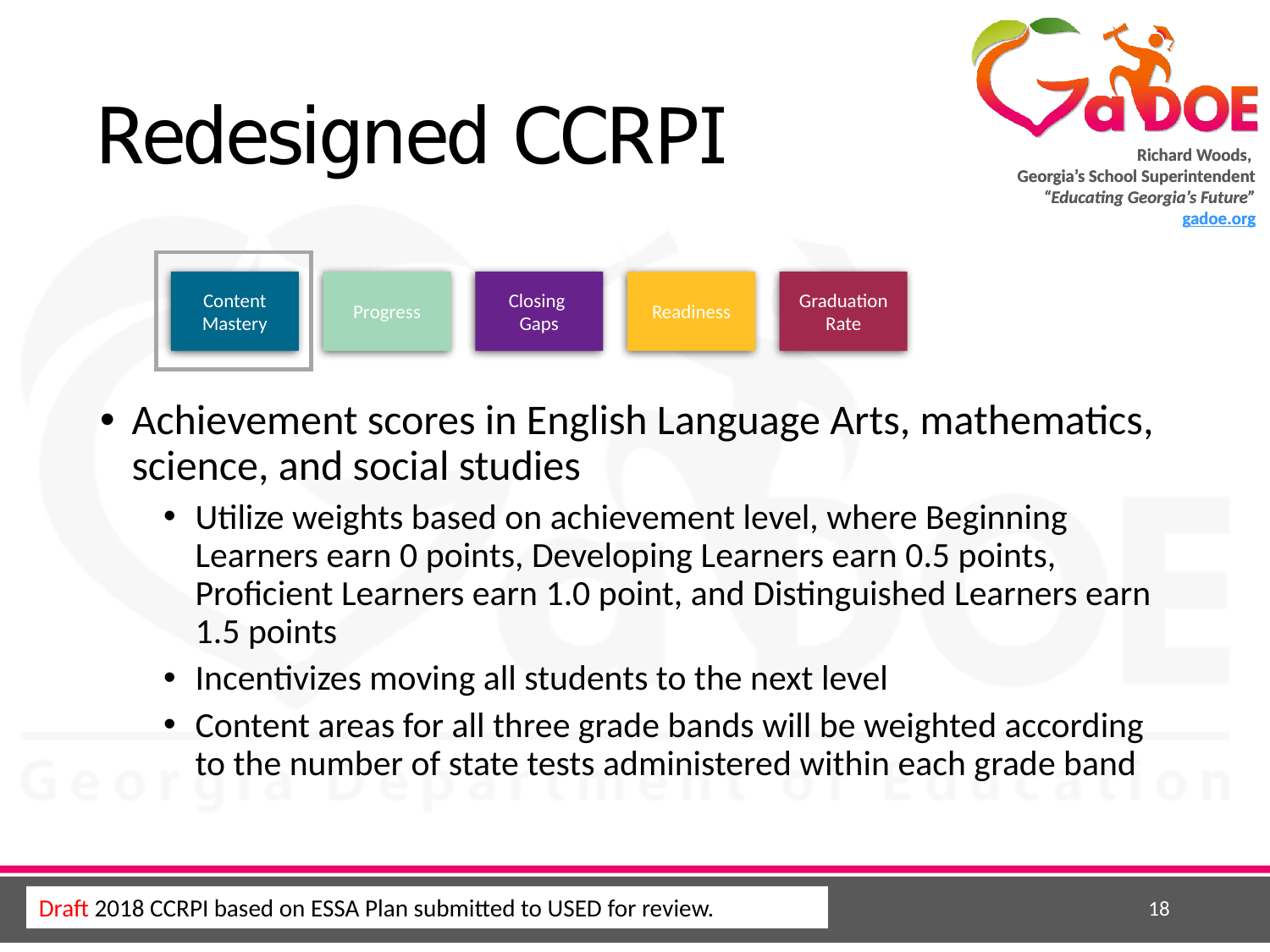

# Redesigned CCRPI

Progress
Closing
Gaps
Readiness
Graduation Rate
Content Mastery
Achievement scores in English Language Arts, mathematics, science, and social studies
Utilize weights based on achievement level, where Beginning Learners earn 0 points, Developing Learners earn 0.5 points, Proficient Learners earn 1.0 point, and Distinguished Learners earn 1.5 points
Incentivizes moving all students to the next level
Content areas for all three grade bands will be weighted according to the number of state tests administered within each grade band
18
Draft 2018 CCRPI based on ESSA Plan submitted to USED for review.